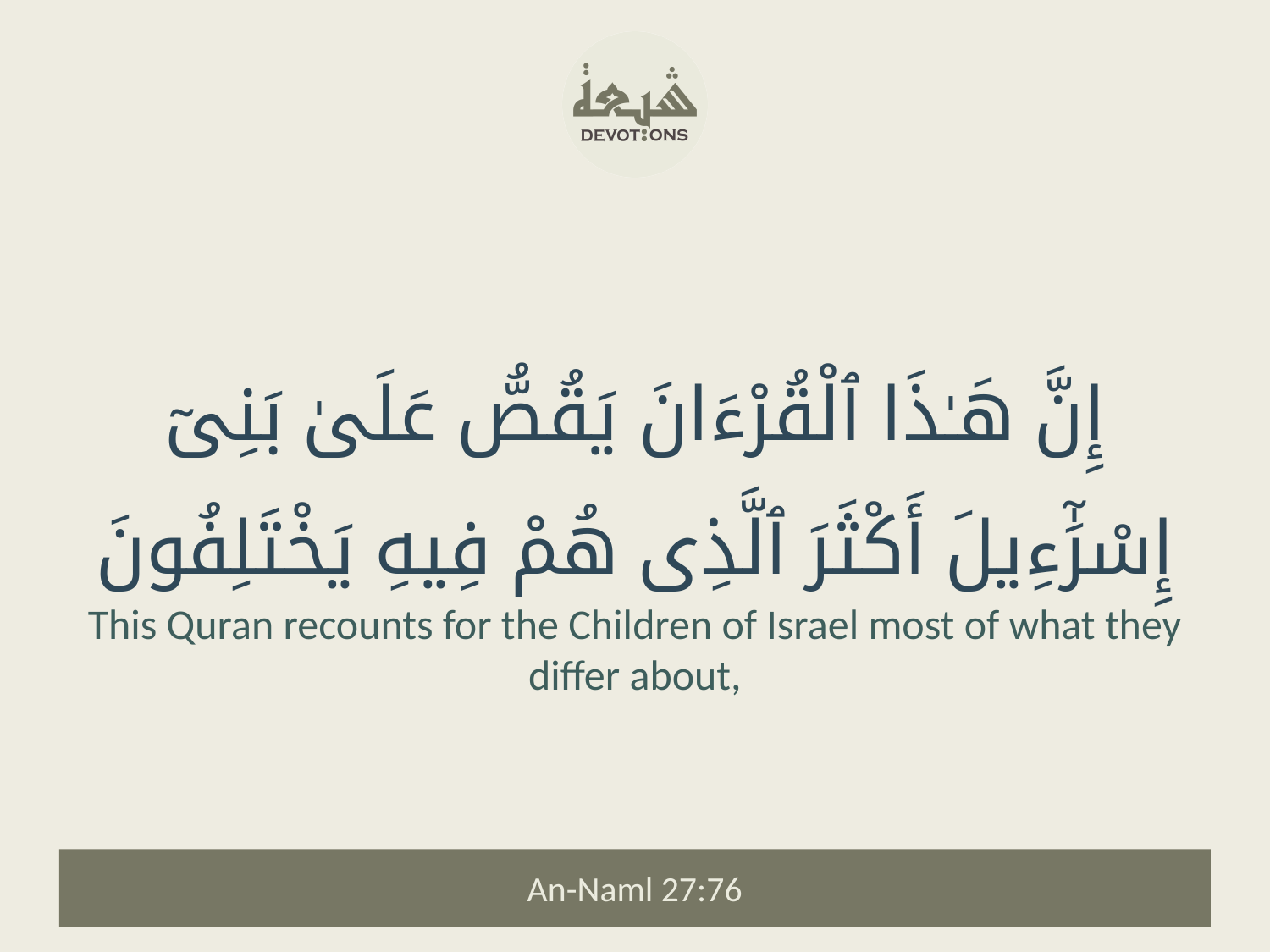

إِنَّ هَـٰذَا ٱلْقُرْءَانَ يَقُصُّ عَلَىٰ بَنِىٓ إِسْرَٰٓءِيلَ أَكْثَرَ ٱلَّذِى هُمْ فِيهِ يَخْتَلِفُونَ
This Quran recounts for the Children of Israel most of what they differ about,
An-Naml 27:76